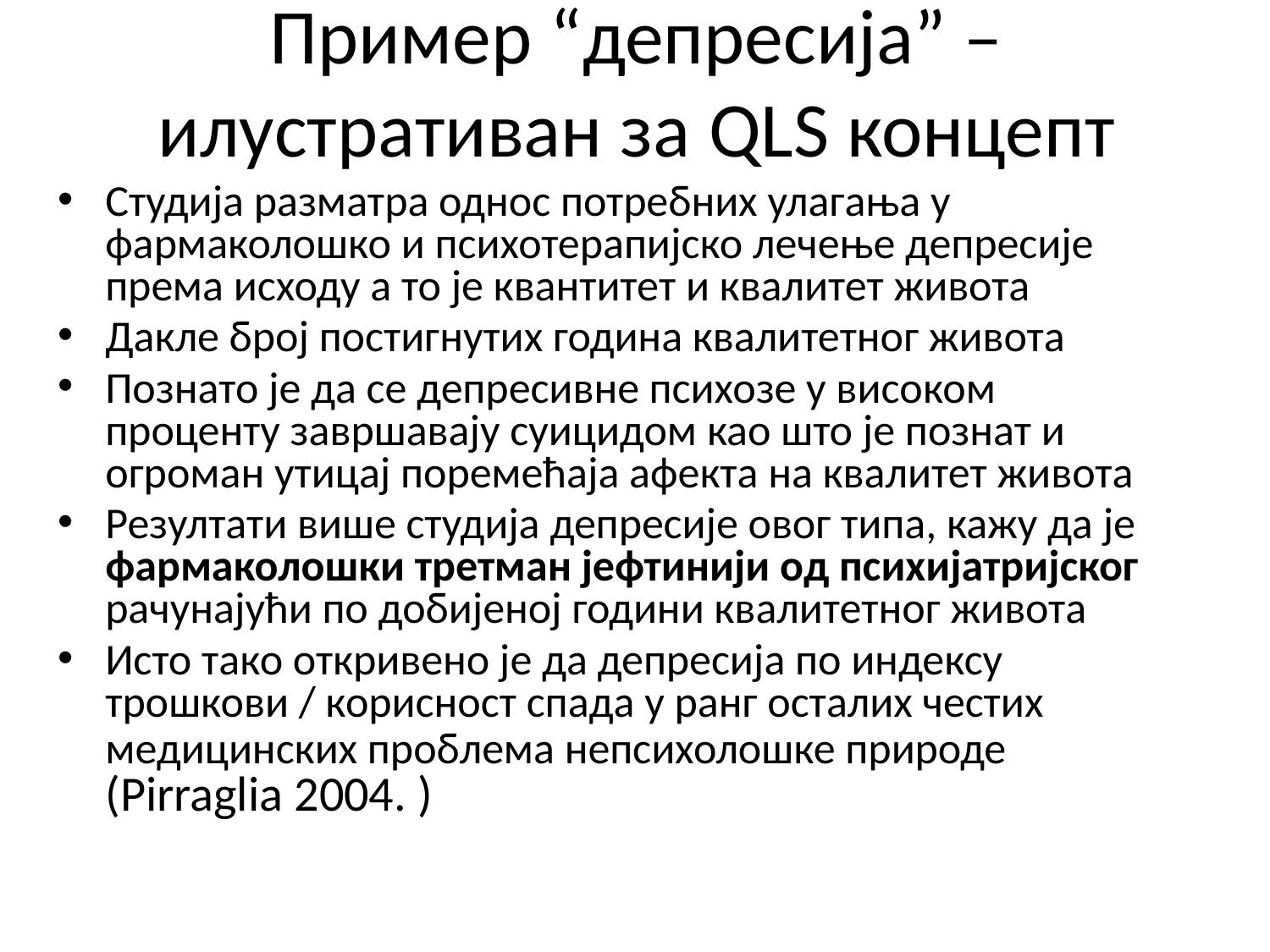

# Пример “депресија” – илустративан за QLS концепт
Студија разматра однос потребних улагања у фармаколошко и психотерапијско лечење депресије према исходу а то је квантитет и квалитет живота
Дакле број постигнутих година квалитетног живота
Познато је да се депресивне психозе у високом проценту завршавају суицидом као што је познат и огроман утицај поремећаја афекта на квалитет живота
Резултати више студија депресије овог типа, кажу да је фармаколошки третман јефтинији од психијатријског рачунајући по добијеној години квалитетног живота
Исто тако откривено је да депресија по индексу трошкови / корисност спада у ранг осталих честих медицинских проблема непсихолошке природе (Pirraglia 2004. )